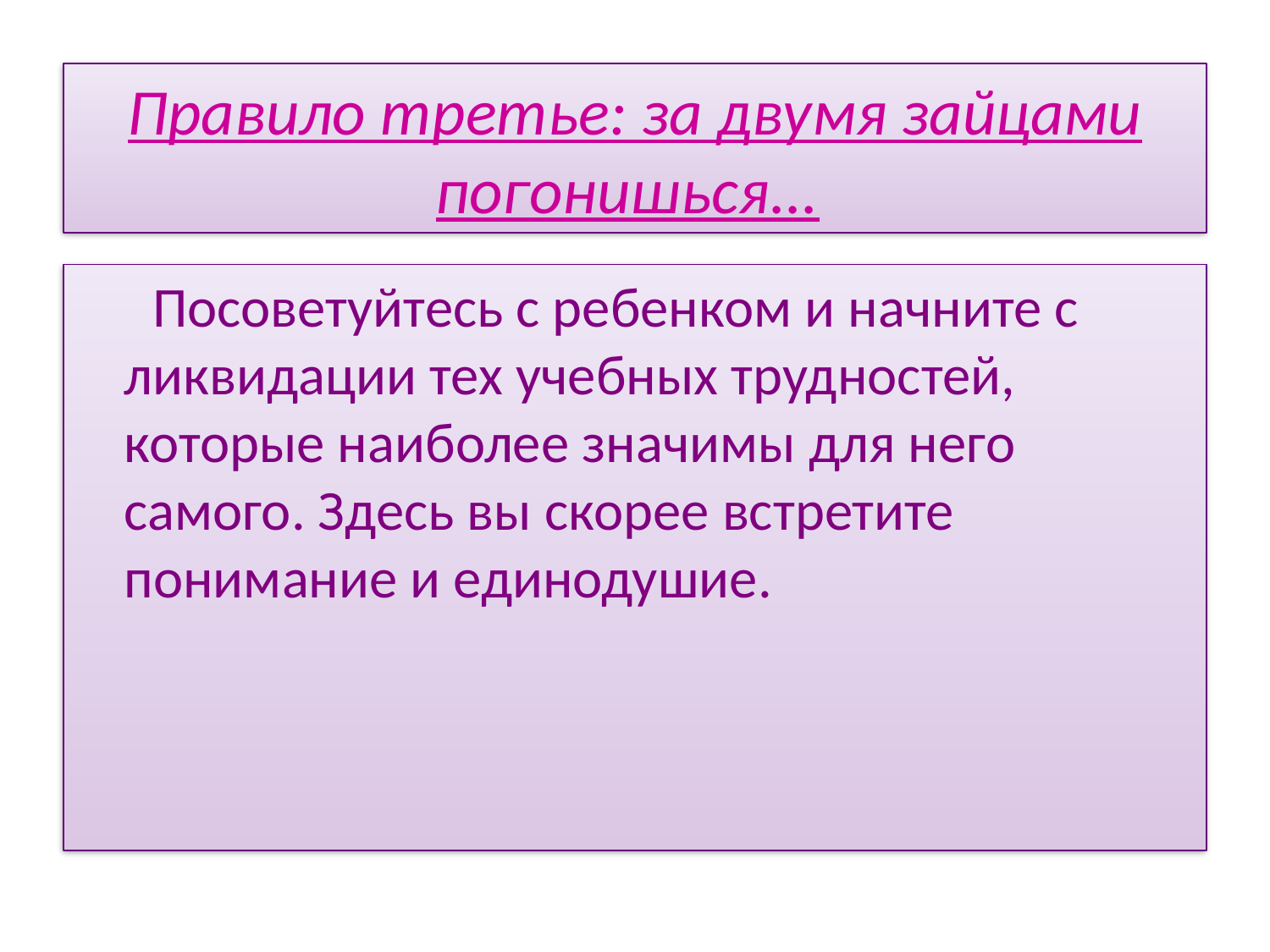

# Правило третье: за двумя зайцами погонишься...
      Посоветуйтесь с ребенком и начните с ликвидации тех учебных трудностей, которые наиболее значимы для него самого. Здесь вы скорее встретите понимание и единодушие.